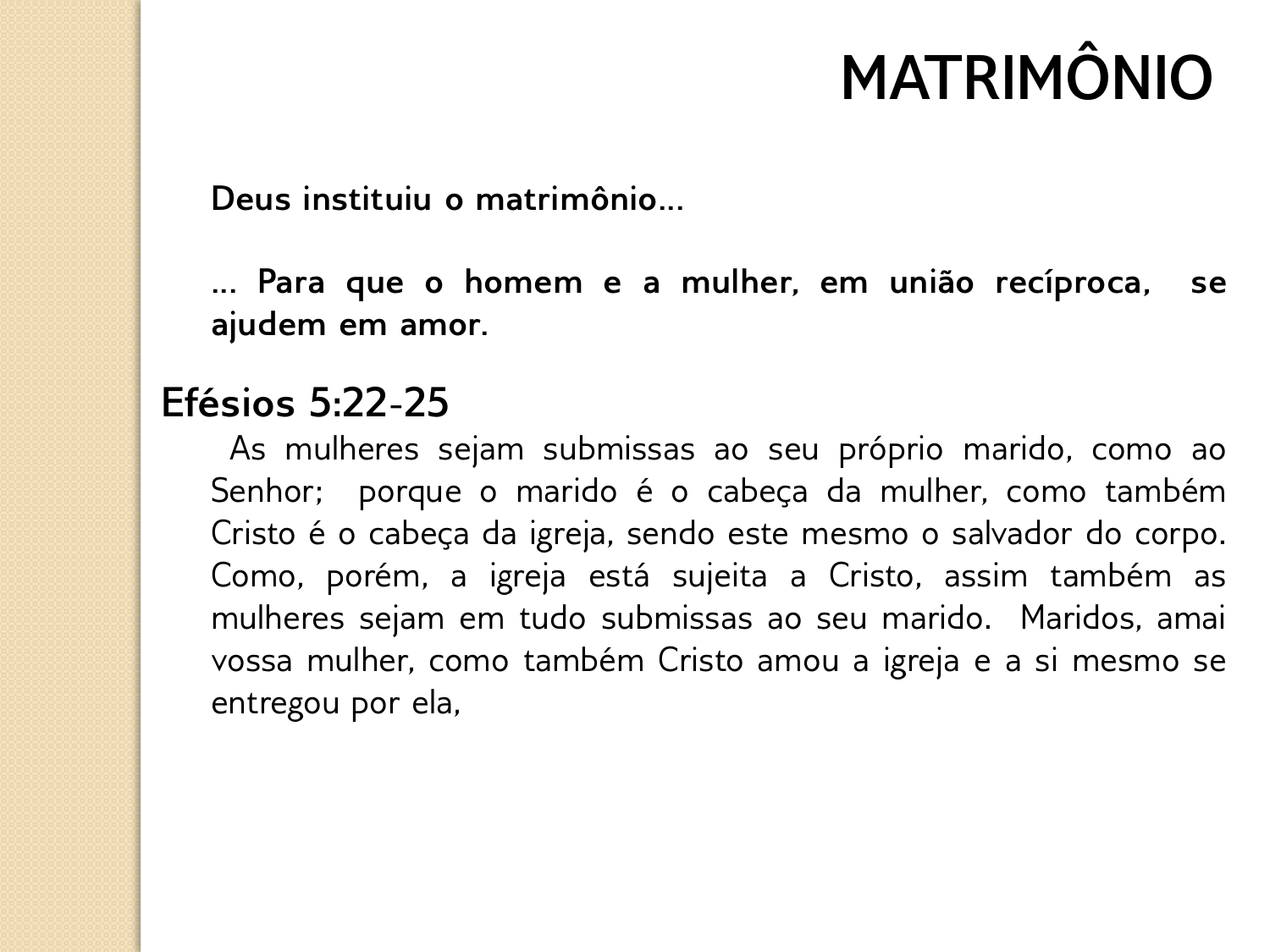

MATRIMÔNIO
Deus instituiu o matrimônio...
... Para que o homem e a mulher, em união recíproca,  se ajudem em amor.
Efésios 5:22-25
 As mulheres sejam submissas ao seu próprio marido, como ao Senhor;  porque o marido é o cabeça da mulher, como também Cristo é o cabeça da igreja, sendo este mesmo o salvador do corpo. Como, porém, a igreja está sujeita a Cristo, assim também as mulheres sejam em tudo submissas ao seu marido.  Maridos, amai vossa mulher, como também Cristo amou a igreja e a si mesmo se entregou por ela,